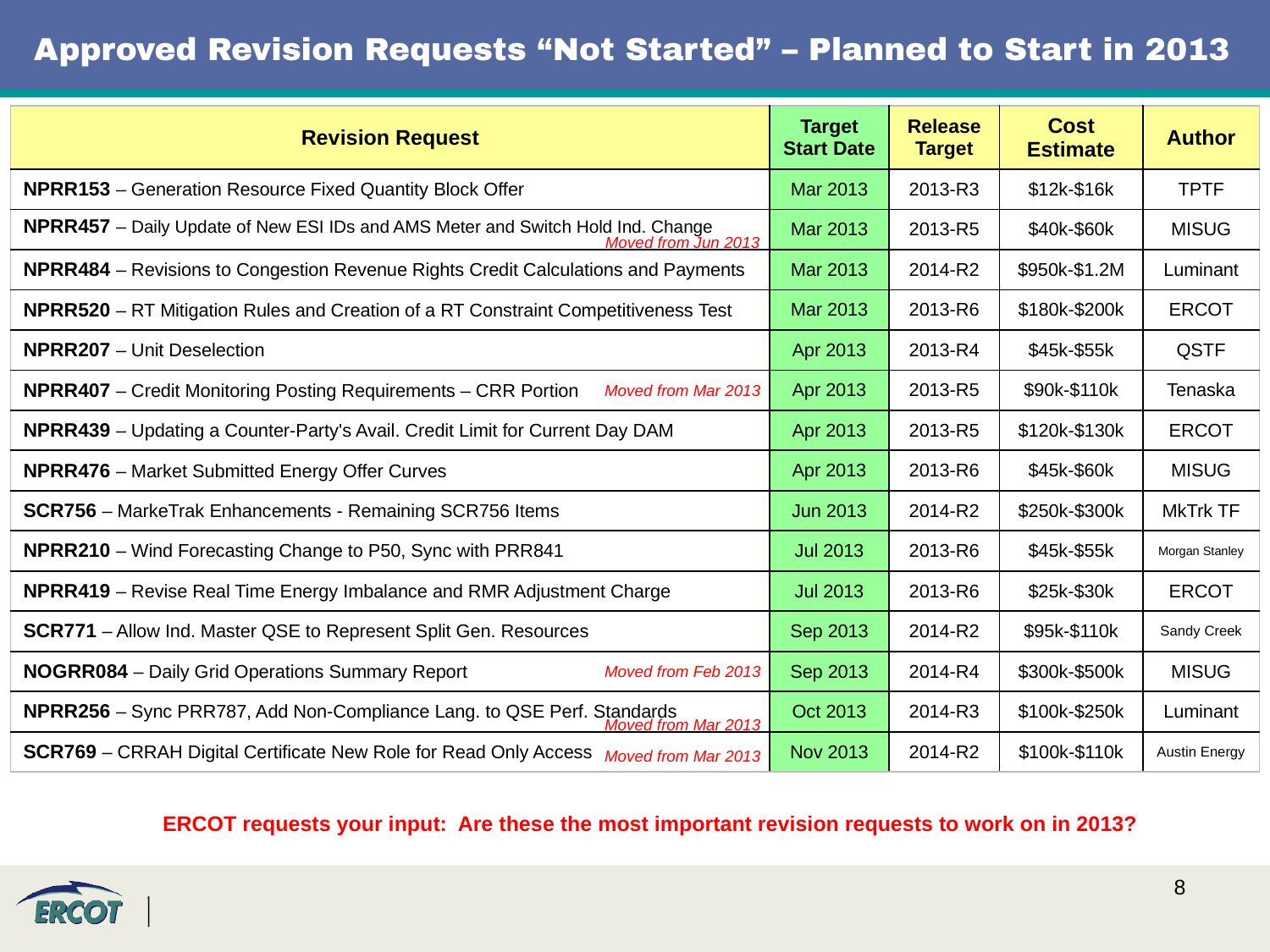

# Approved Revision Requests “Not Started” – Planned to Start in 2013
| Revision Request | Target Start Date | Release Target | Cost Estimate | Author |
| --- | --- | --- | --- | --- |
| NPRR153 – Generation Resource Fixed Quantity Block Offer | Mar 2013 | 2013-R3 | $12k-$16k | TPTF |
| NPRR457 – Daily Update of New ESI IDs and AMS Meter and Switch Hold Ind. Change | Mar 2013 | 2013-R5 | $40k-$60k | MISUG |
| NPRR484 – Revisions to Congestion Revenue Rights Credit Calculations and Payments | Mar 2013 | 2014-R2 | $950k-$1.2M | Luminant |
| NPRR520 – RT Mitigation Rules and Creation of a RT Constraint Competitiveness Test | Mar 2013 | 2013-R6 | $180k-$200k | ERCOT |
| NPRR207 – Unit Deselection | Apr 2013 | 2013-R4 | $45k-$55k | QSTF |
| NPRR407 – Credit Monitoring Posting Requirements – CRR Portion | Apr 2013 | 2013-R5 | $90k-$110k | Tenaska |
| NPRR439 – Updating a Counter-Party's Avail. Credit Limit for Current Day DAM | Apr 2013 | 2013-R5 | $120k-$130k | ERCOT |
| NPRR476 – Market Submitted Energy Offer Curves | Apr 2013 | 2013-R6 | $45k-$60k | MISUG |
| SCR756 – MarkeTrak Enhancements - Remaining SCR756 Items | Jun 2013 | 2014-R2 | $250k-$300k | MkTrk TF |
| NPRR210 – Wind Forecasting Change to P50, Sync with PRR841 | Jul 2013 | 2013-R6 | $45k-$55k | Morgan Stanley |
| NPRR419 – Revise Real Time Energy Imbalance and RMR Adjustment Charge | Jul 2013 | 2013-R6 | $25k-$30k | ERCOT |
| SCR771 – Allow Ind. Master QSE to Represent Split Gen. Resources | Sep 2013 | 2014-R2 | $95k-$110k | Sandy Creek |
| NOGRR084 – Daily Grid Operations Summary Report | Sep 2013 | 2014-R4 | $300k-$500k | MISUG |
| NPRR256 – Sync PRR787, Add Non-Compliance Lang. to QSE Perf. Standards | Oct 2013 | 2014-R3 | $100k-$250k | Luminant |
| SCR769 – CRRAH Digital Certificate New Role for Read Only Access | Nov 2013 | 2014-R2 | $100k-$110k | Austin Energy |
Moved from Jun 2013
Moved from Mar 2013
Moved from Feb 2013
Moved from Mar 2013
Moved from Mar 2013
ERCOT requests your input:  Are these the most important revision requests to work on in 2013?